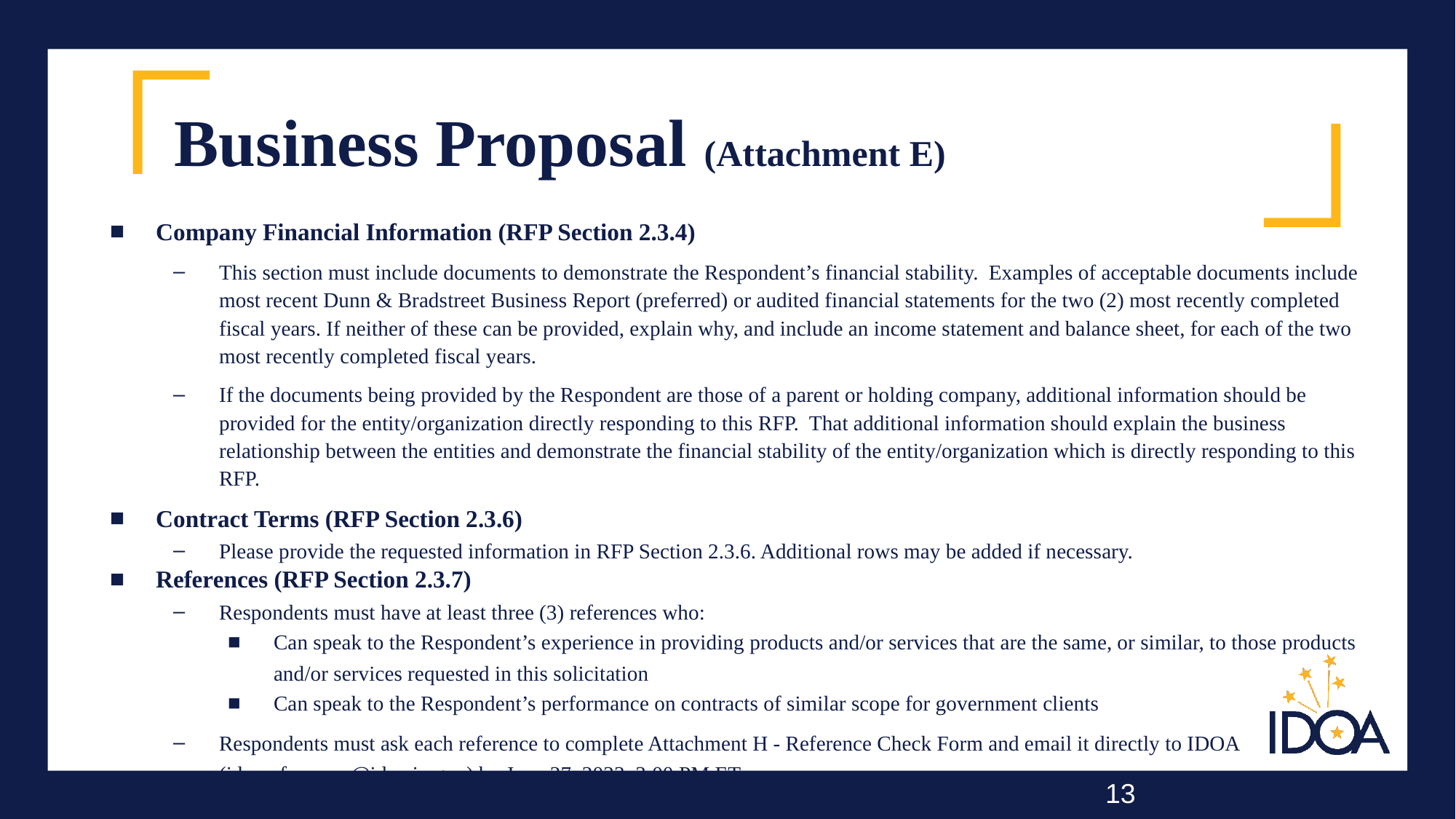

# Business Proposal (Attachment E)
Company Financial Information (RFP Section 2.3.4)
This section must include documents to demonstrate the Respondent’s financial stability.  Examples of acceptable documents include most recent Dunn & Bradstreet Business Report (preferred) or audited financial statements for the two (2) most recently completed fiscal years. If neither of these can be provided, explain why, and include an income statement and balance sheet, for each of the two most recently completed fiscal years.
If the documents being provided by the Respondent are those of a parent or holding company, additional information should be provided for the entity/organization directly responding to this RFP.  That additional information should explain the business relationship between the entities and demonstrate the financial stability of the entity/organization which is directly responding to this RFP.
Contract Terms (RFP Section 2.3.6)
Please provide the requested information in RFP Section 2.3.6. Additional rows may be added if necessary.
References (RFP Section 2.3.7)
Respondents must have at least three (3) references who:
Can speak to the Respondent’s experience in providing products and/or services that are the same, or similar, to those products and/or services requested in this solicitation
Can speak to the Respondent’s performance on contracts of similar scope for government clients
Respondents must ask each reference to complete Attachment H - Reference Check Form and email it directly to IDOA (idoareferences@idoa.in.gov) by June 27, 2023, 3:00 PM ET.
13